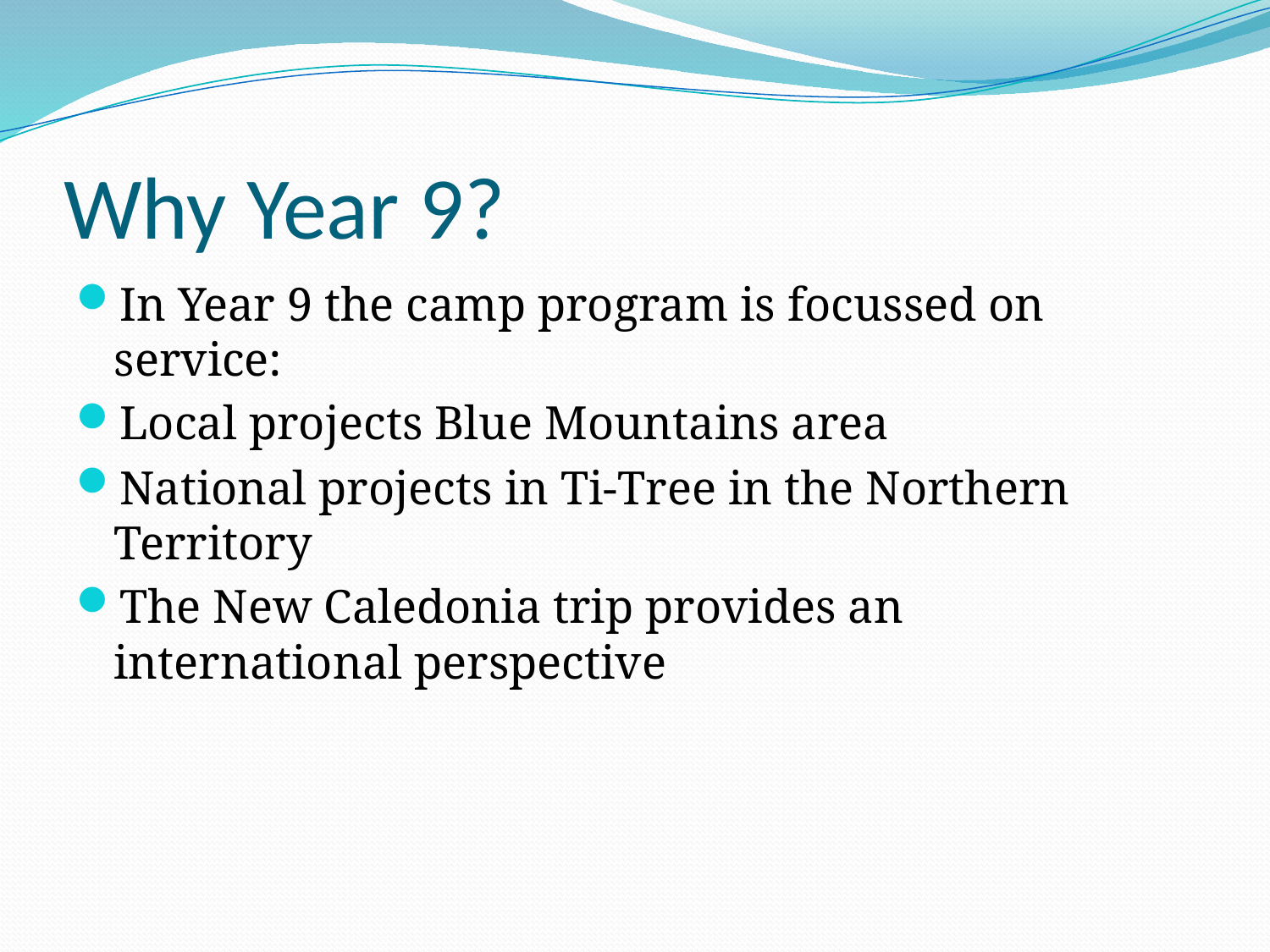

# Why Year 9?
In Year 9 the camp program is focussed on service:
Local projects Blue Mountains area
National projects in Ti-Tree in the Northern Territory
The New Caledonia trip provides an international perspective